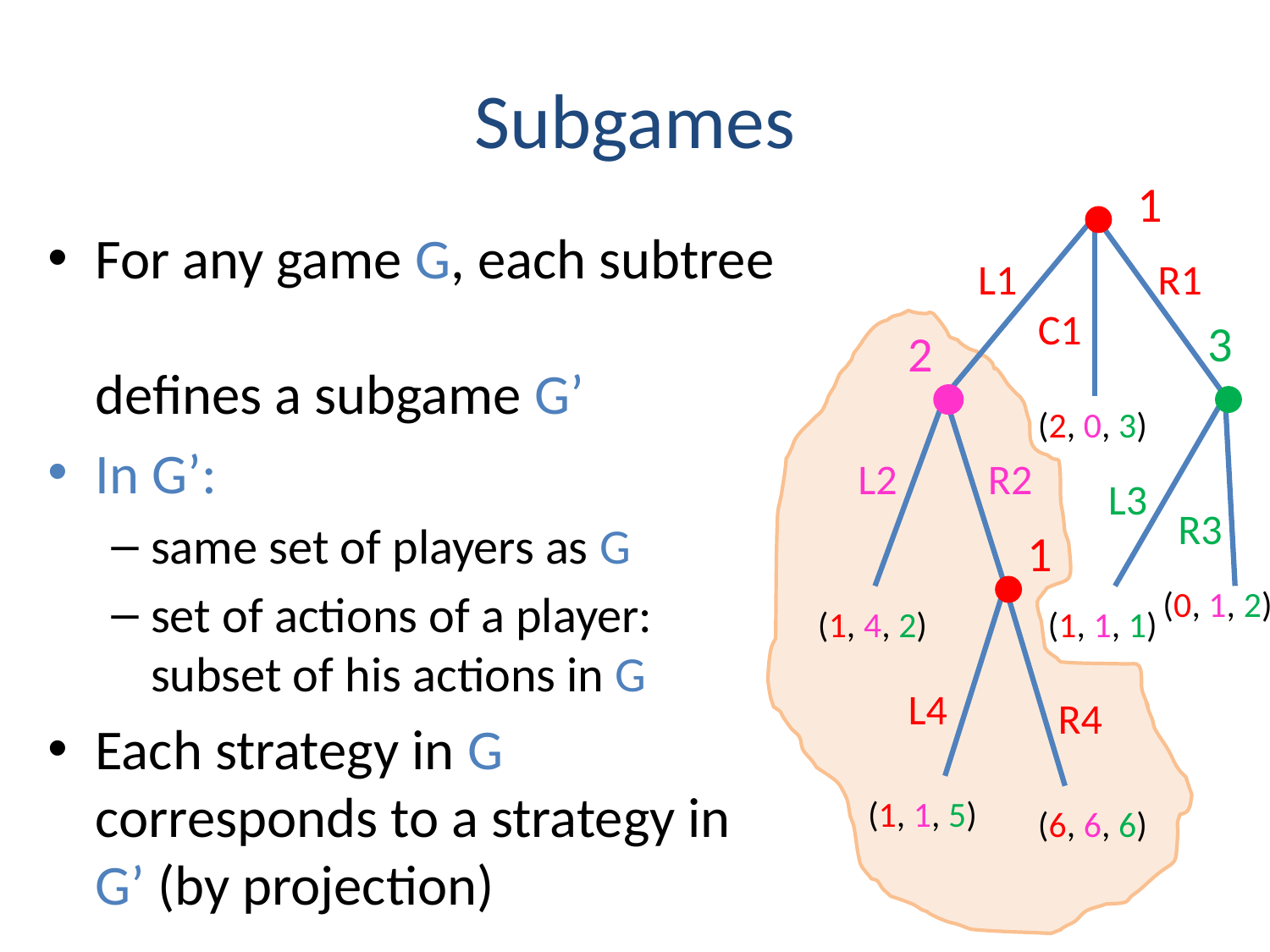

# Subgames
1

For any game G, each subtree
defines a subgame G’
In G’:
same set of players as G
set of actions of a player:
subset of his actions in G
Each strategy in G corresponds to a strategy in G’ (by projection)

3

(2, 0, 3)
(0, 1, 2)
L1
R1
C1
R3

2

L2
R2
L3
1

(1, 4, 2)
(1, 1, 1)
L4
R4
(1, 1, 5)
(6, 6, 6)